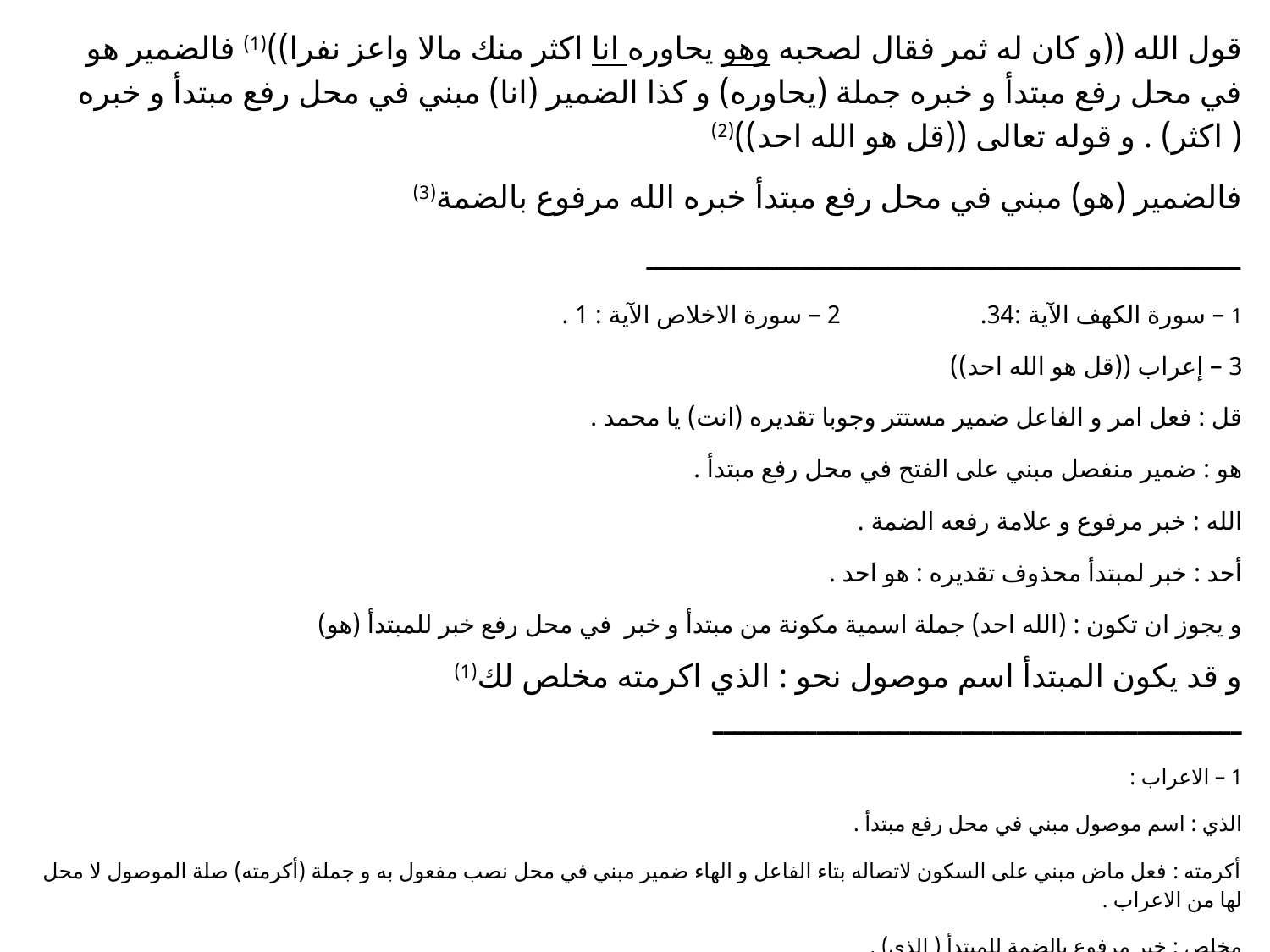

قول الله ((و كان له ثمر فقال لصحبه وهو يحاوره انا اكثر منك مالا واعز نفرا))(1) فالضمير هو في محل رفع مبتدأ و خبره جملة (يحاوره) و كذا الضمير (انا) مبني في محل رفع مبتدأ و خبره ( اكثر) . و قوله تعالى ((قل هو الله احد))(2)
فالضمير (هو) مبني في محل رفع مبتدأ خبره الله مرفوع بالضمة(3)
ــــــــــــــــــــــــــــــــــــــــــــــــــــــــــــــــ
1 – سورة الكهف الآية :34.                      2 – سورة الاخلاص الآية : 1 .
3 – إعراب ((قل هو الله احد))
قل : فعل امر و الفاعل ضمير مستتر وجوبا تقديره (انت) يا محمد .
هو : ضمير منفصل مبني على الفتح في محل رفع مبتدأ .
الله : خبر مرفوع و علامة رفعه الضمة .
أحد : خبر لمبتدأ محذوف تقديره : هو احد .
و يجوز ان تكون : (الله احد) جملة اسمية مكونة من مبتدأ و خبر  في محل رفع خبر للمبتدأ (هو)
و قد يكون المبتدأ اسم موصول نحو : الذي اكرمته مخلص لك(1)
ـــــــــــــــــــــــــــــــــــــــــــــــــــ
1 – الاعراب :
الذي : اسم موصول مبني في محل رفع مبتدأ .
أكرمته : فعل ماض مبني على السكون لاتصاله بتاء الفاعل و الهاء ضمير مبني في محل نصب مفعول به و جملة (أكرمته) صلة الموصول لا محل لها من الاعراب .
مخلص : خبر مرفوع بالضمة للمبتدأ ( الذي) .
لك : جار و مجرور